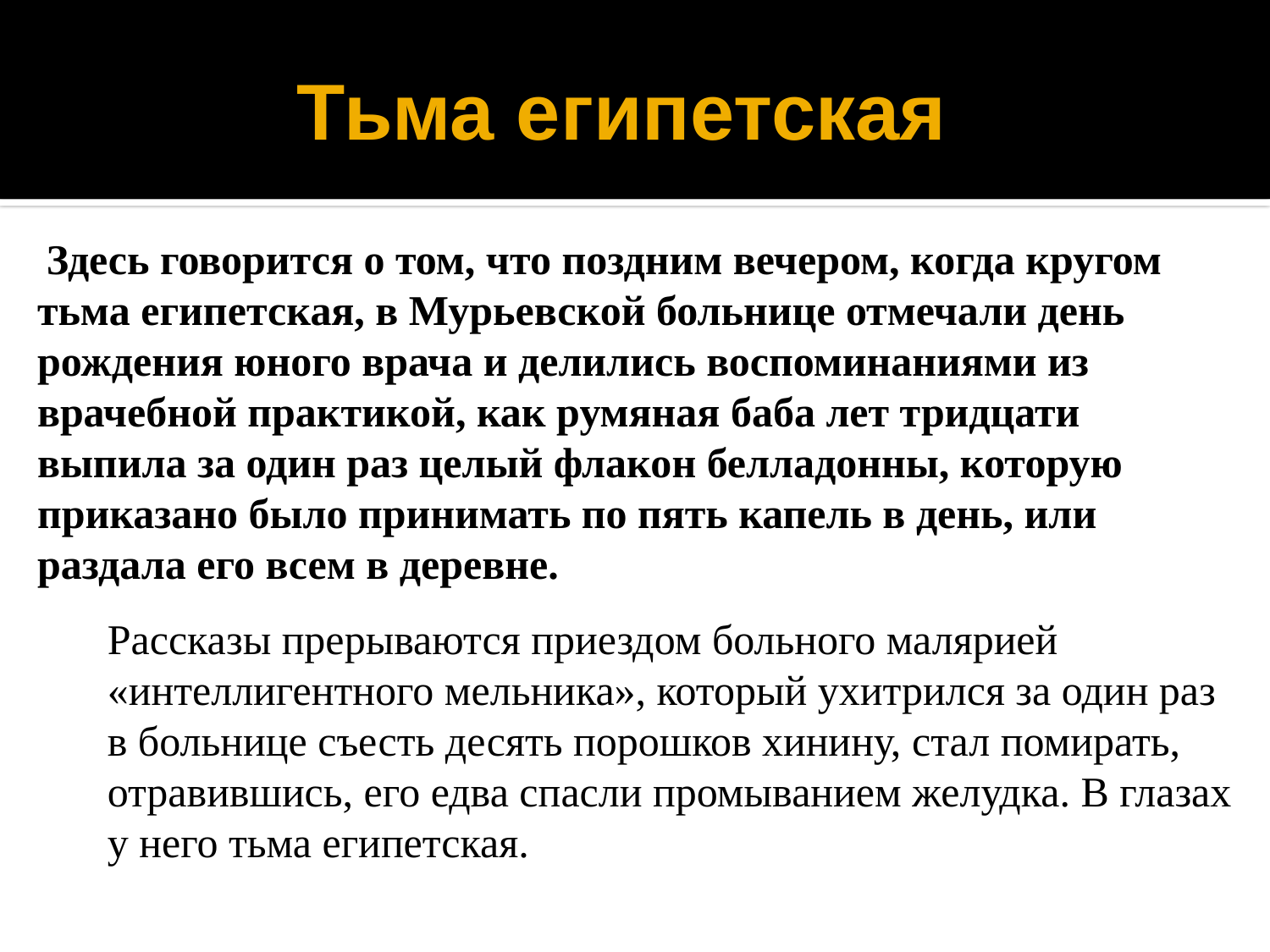

# Тьма египетская
 Здесь говорится о том, что поздним вечером, когда кругом тьма египетская, в Мурьевской больнице отмечали день рождения юного врача и делились воспоминаниями из врачебной практикой, как румяная баба лет тридцати выпила за один раз целый флакон белладонны, которую приказано было принимать по пять капель в день, или раздала его всем в деревне.

Рассказы прерываются приездом больного малярией «интеллигентного мельника», который ухитрился за один раз в больнице съесть десять порошков хинину, стал помирать, отравившись, его едва спасли промыванием желудка. В глазах у него тьма египетская.